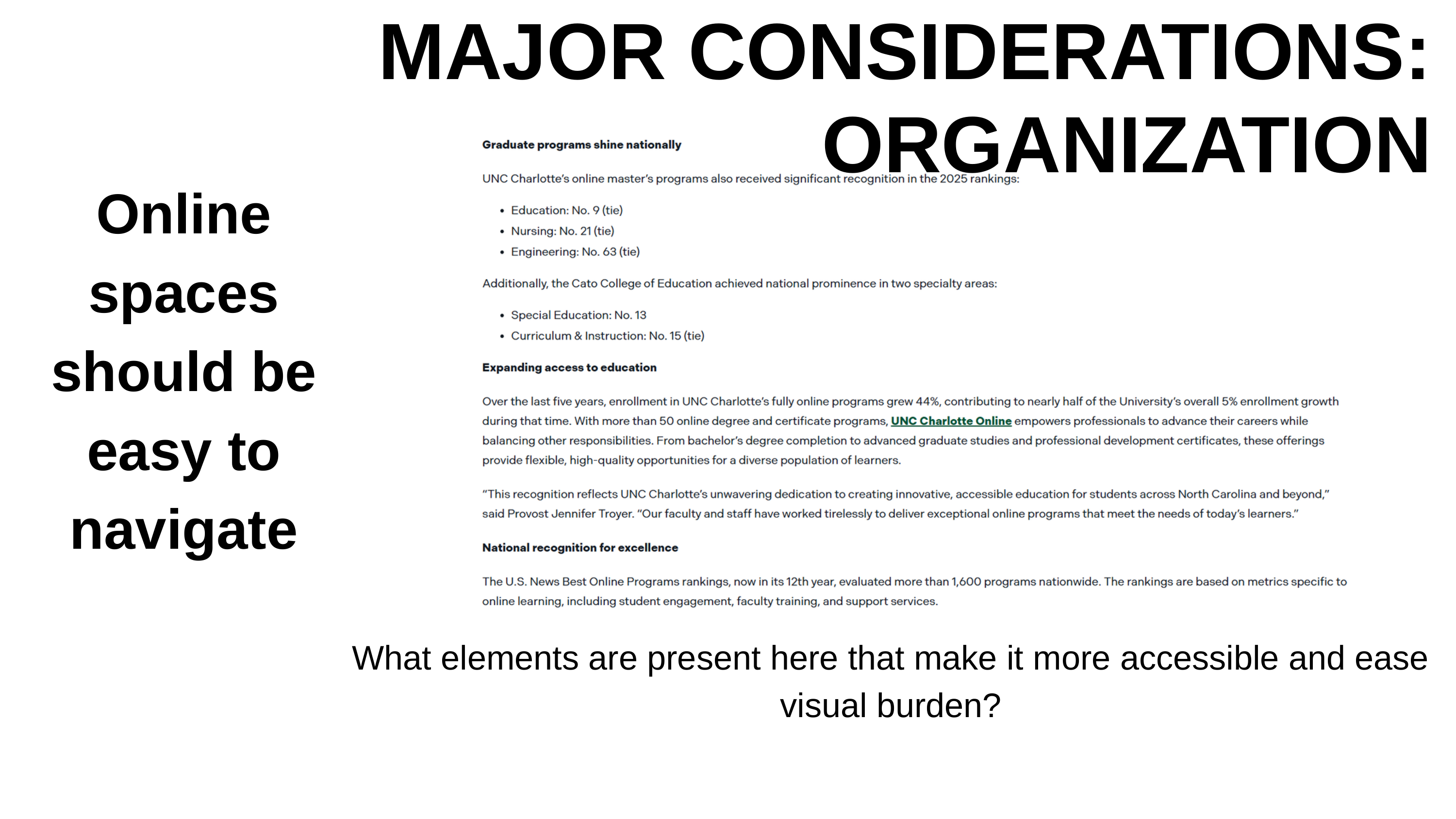

MAJOR CONSIDERATIONS: ORGANIZATION

Online spaces should be easy to navigate

What elements are present here that make it more accessible and ease visual burden?